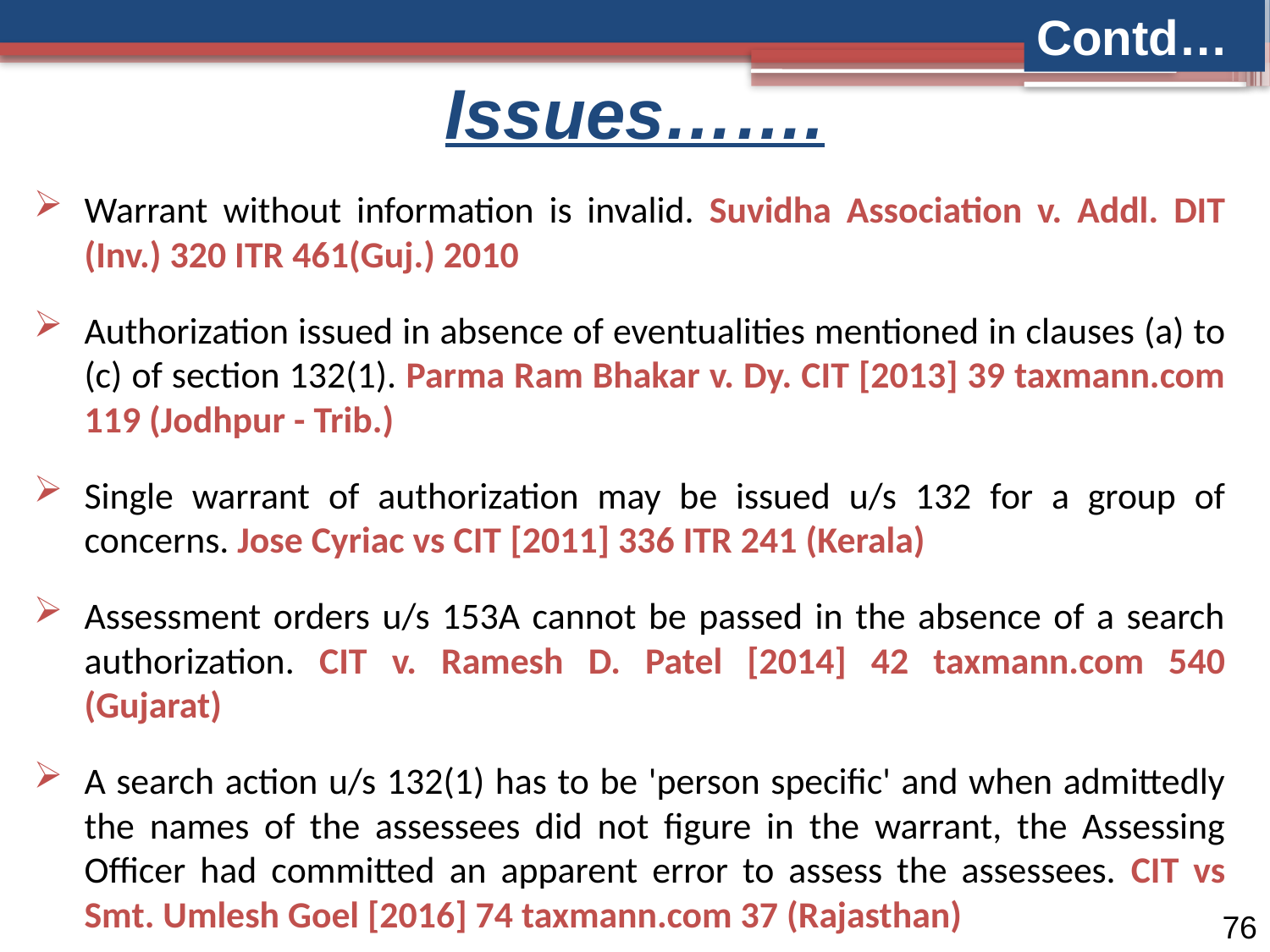

Contd…
Issues…….
Warrant without information is invalid. Suvidha Association v. Addl. DIT (Inv.) 320 ITR 461(Guj.) 2010
Authorization issued in absence of eventualities mentioned in clauses (a) to (c) of section 132(1). Parma Ram Bhakar v. Dy. CIT [2013] 39 taxmann.com 119 (Jodhpur - Trib.)
Single warrant of authorization may be issued u/s 132 for a group of concerns. Jose Cyriac vs CIT [2011] 336 ITR 241 (Kerala)
Assessment orders u/s 153A cannot be passed in the absence of a search authorization. CIT v. Ramesh D. Patel [2014] 42 taxmann.com 540 (Gujarat)
A search action u/s 132(1) has to be 'person specific' and when admittedly the names of the assessees did not figure in the warrant, the Assessing Officer had committed an apparent error to assess the assessees. CIT vs Smt. Umlesh Goel [2016] 74 taxmann.com 37 (Rajasthan)
76